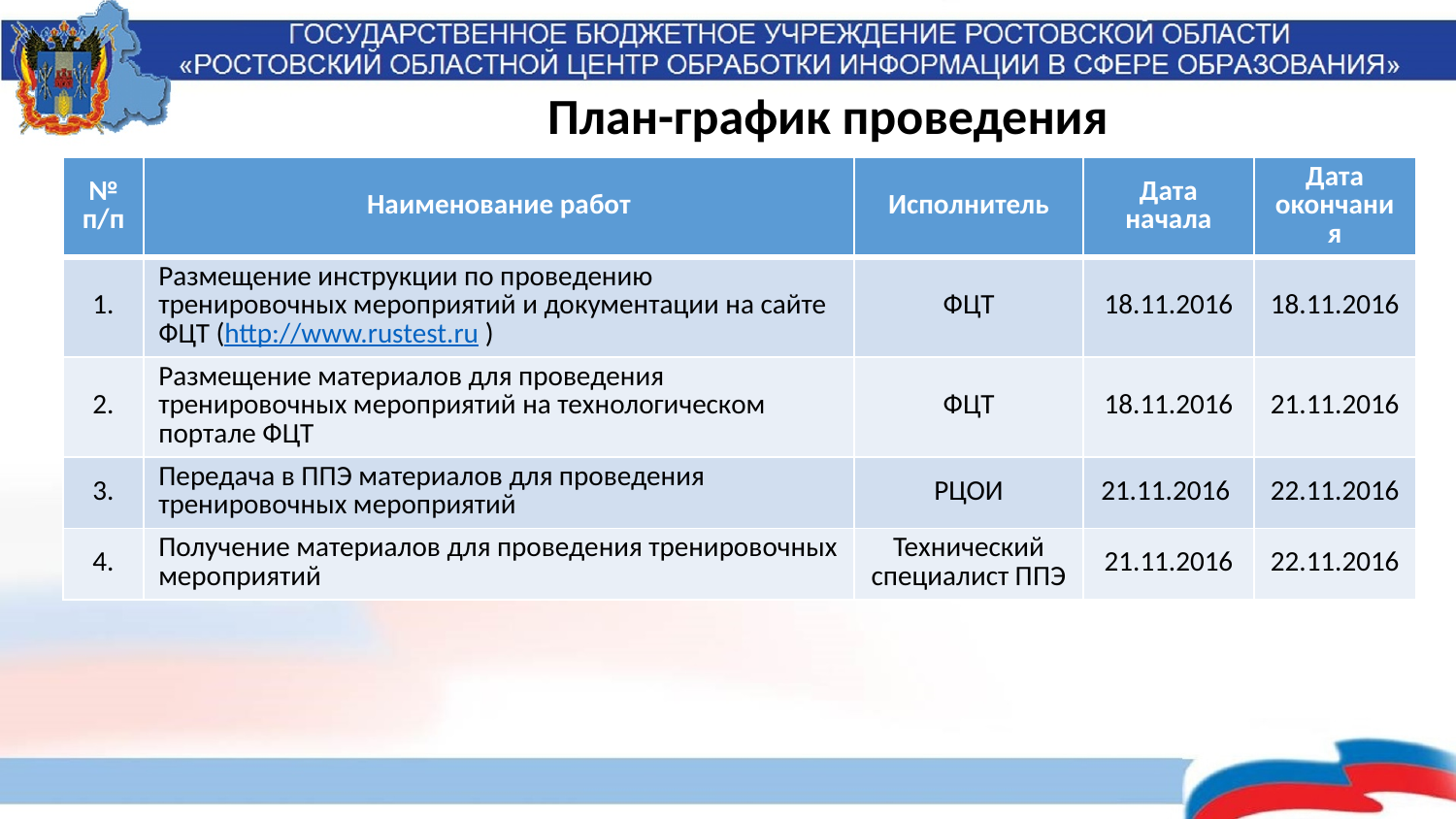

# План-график проведения
| № п/п | Наименование работ | Исполнитель | Дата начала | Дата окончания |
| --- | --- | --- | --- | --- |
| 1. | Размещение инструкции по проведению тренировочных мероприятий и документации на сайте ФЦТ (http://www.rustest.ru ) | ФЦТ | 18.11.2016 | 18.11.2016 |
| 2. | Размещение материалов для проведения тренировочных мероприятий на технологическом портале ФЦТ | ФЦТ | 18.11.2016 | 21.11.2016 |
| 3. | Передача в ППЭ материалов для проведения тренировочных мероприятий | РЦОИ | 21.11.2016 | 22.11.2016 |
| 4. | Получение материалов для проведения тренировочных мероприятий | Технический специалист ППЭ | 21.11.2016 | 22.11.2016 |